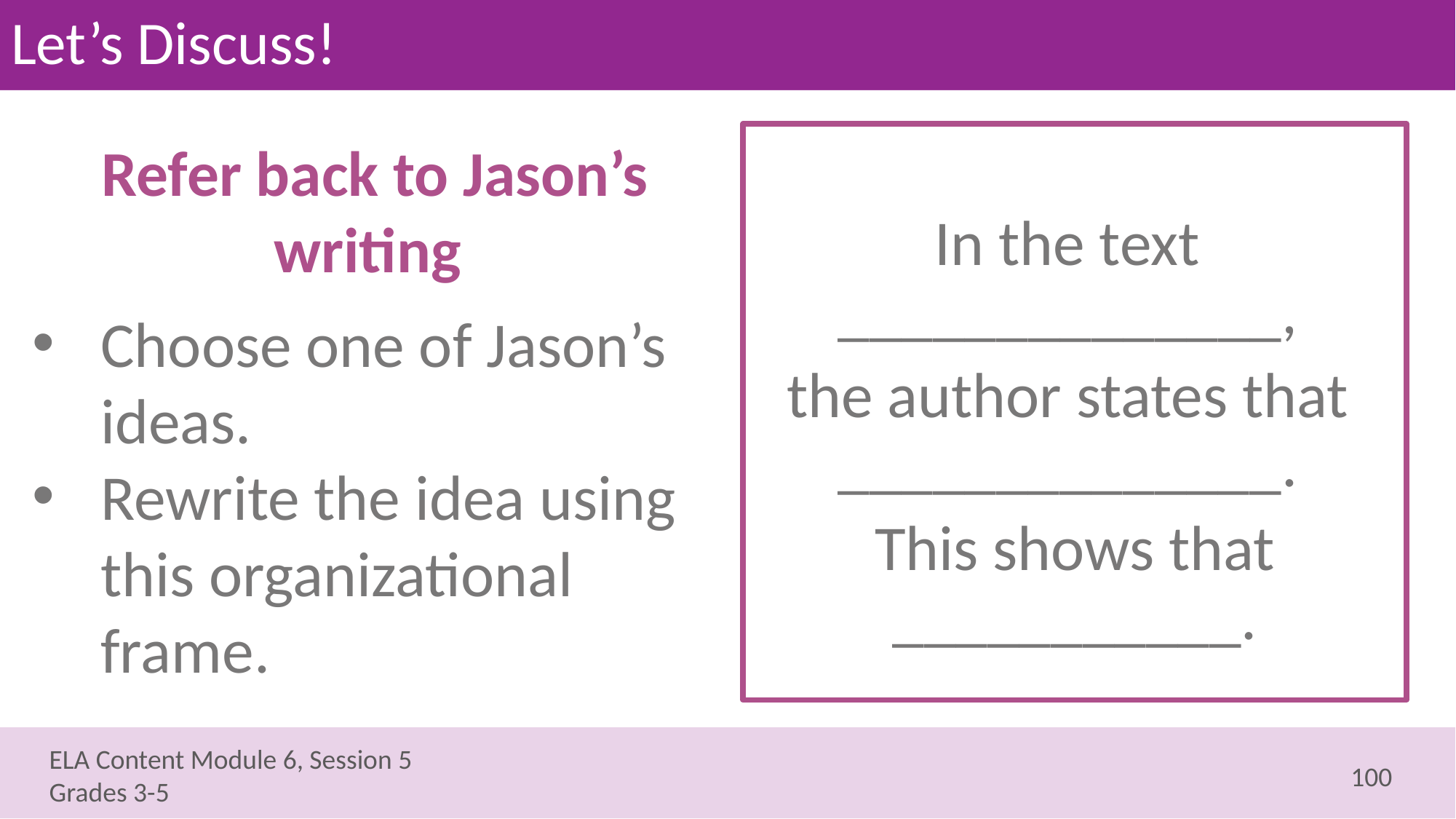

# Let’s Discuss!

In the text  ______________,
the author states that  ______________.
This shows that ___________.

Refer back to Jason’s writing

Choose one of Jason’s ideas.
Rewrite the idea using this organizational frame.
100